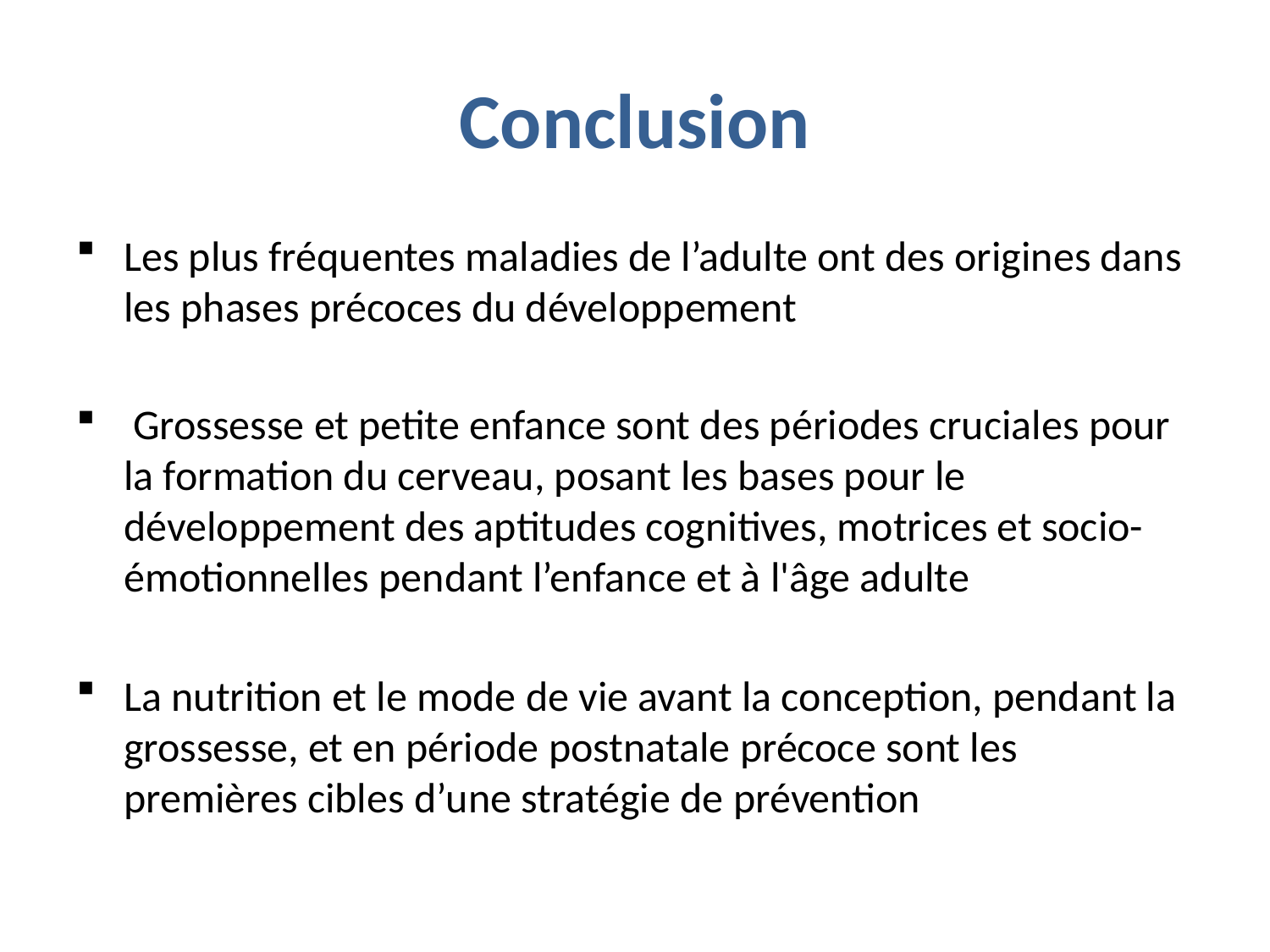

# Conclusion
Les plus fréquentes maladies de l’adulte ont des origines dans les phases précoces du développement

 Grossesse et petite enfance sont des périodes cruciales pour la formation du cerveau, posant les bases pour le développement des aptitudes cognitives, motrices et socio-émotionnelles pendant l’enfance et à l'âge adulte

La nutrition et le mode de vie avant la conception, pendant la grossesse, et en période postnatale précoce sont les premières cibles d’une stratégie de prévention